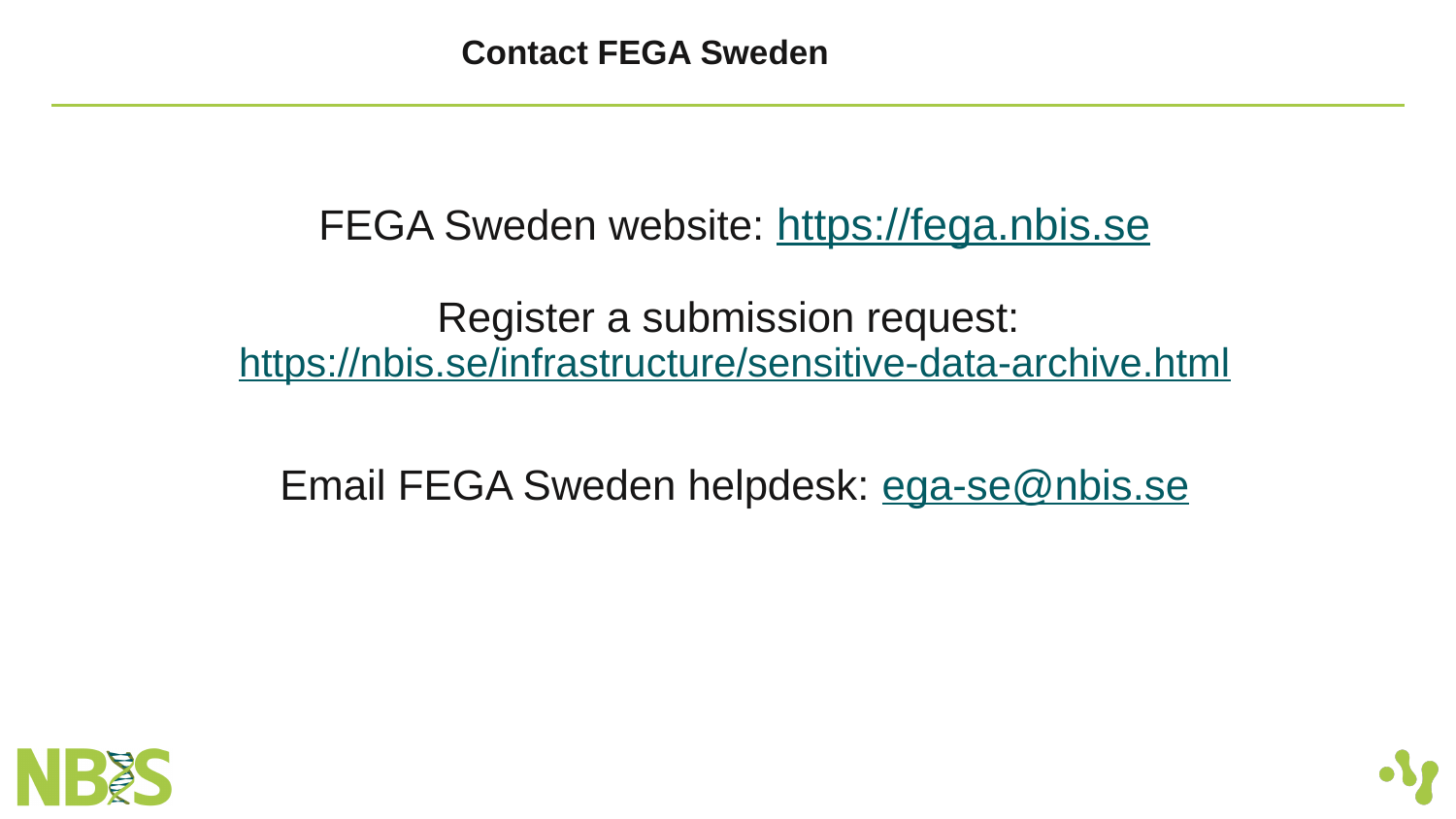

# Contact FEGA Sweden
FEGA Sweden website: https://fega.nbis.se

Register a submission request: https://nbis.se/infrastructure/sensitive-data-archive.html

Email FEGA Sweden helpdesk: ega-se@nbis.se